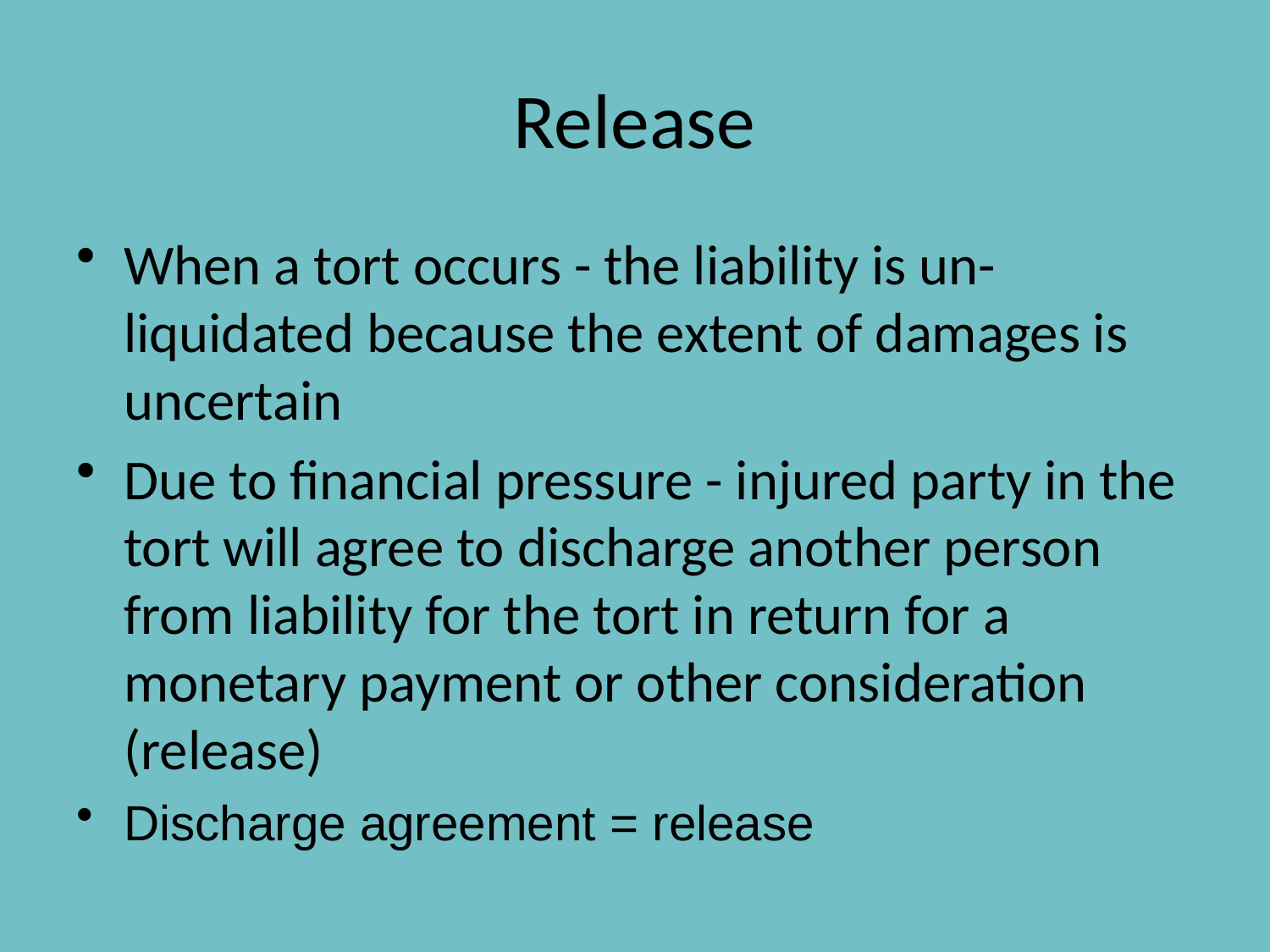

# Release
When a tort occurs - the liability is un-liquidated because the extent of damages is uncertain
Due to financial pressure - injured party in the tort will agree to discharge another person from liability for the tort in return for a monetary payment or other consideration (release)
Discharge agreement = release